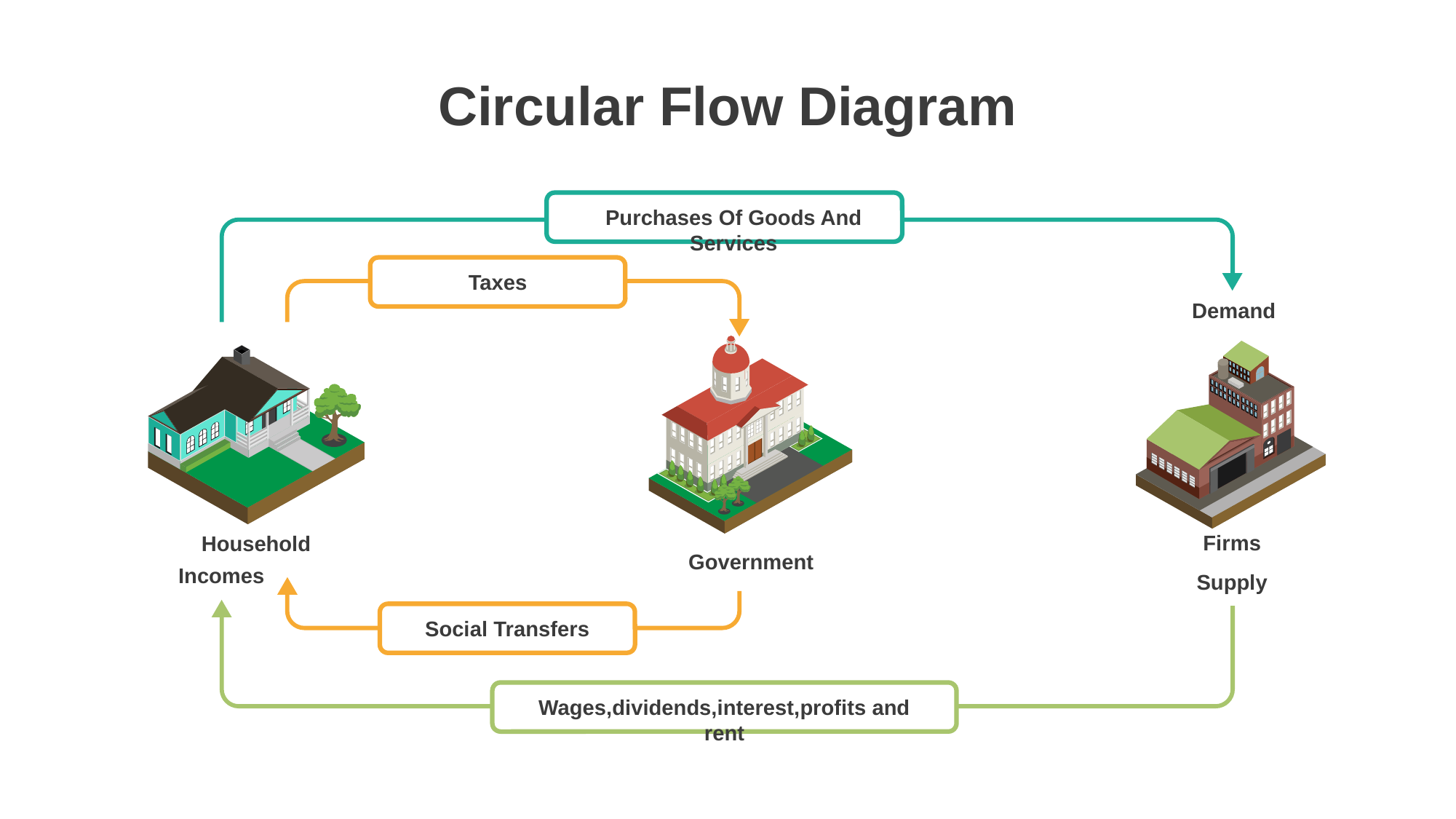

# Circular Flow Diagram

Purchases Of Goods And Services

Taxes
Demand

Firms
Household
Government
Incomes
Supply

Social Transfers
Wages,dividends,interest,profits and rent